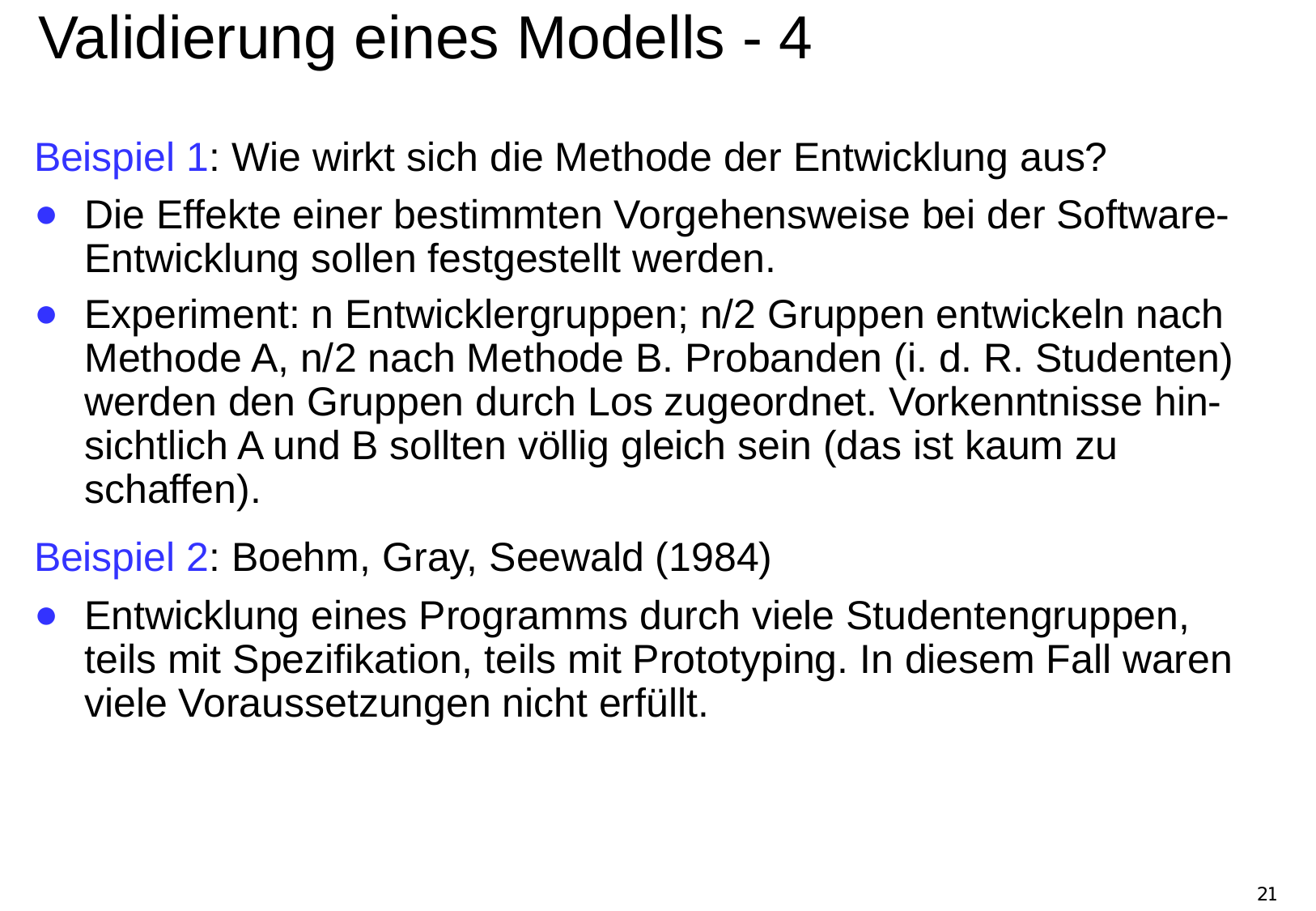

# Validierung eines Modells - 4
Beispiel 1: Wie wirkt sich die Methode der Entwicklung aus?
Die Effekte einer bestimmten Vorgehensweise bei der Software-Entwicklung sollen festgestellt werden.
Experiment: n Entwicklergruppen; n/2 Gruppen entwickeln nach Methode A, n/2 nach Methode B. Probanden (i. d. R. Studenten) werden den Gruppen durch Los zugeordnet. Vorkenntnisse hin-sichtlich A und B sollten völlig gleich sein (das ist kaum zu schaffen).
Beispiel 2: Boehm, Gray, Seewald (1984)
Entwicklung eines Programms durch viele Studentengruppen, teils mit Spezifikation, teils mit Prototyping. In diesem Fall waren viele Voraussetzungen nicht erfüllt.

21